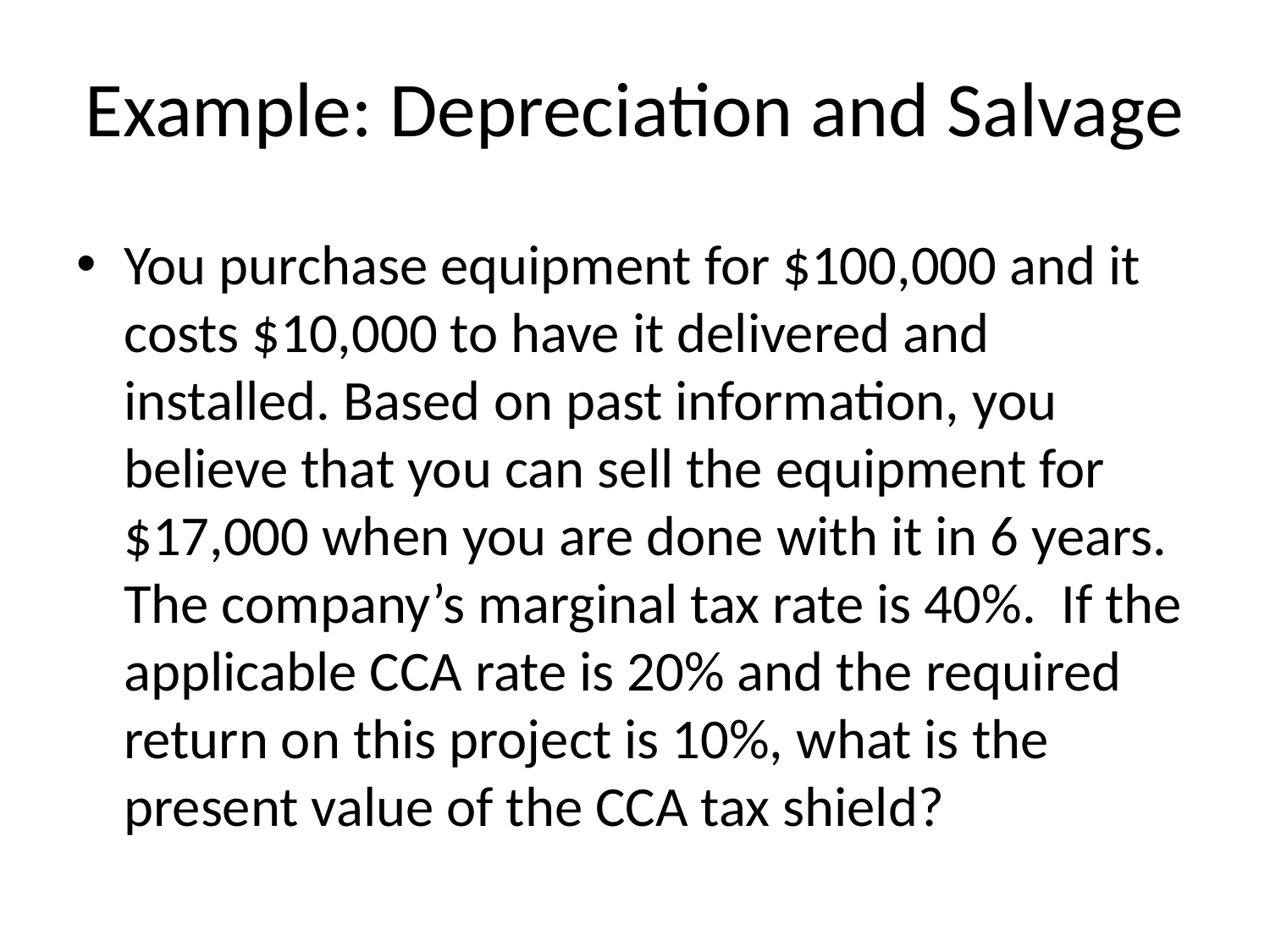

# Example: Depreciation and Salvage
You purchase equipment for $100,000 and it costs $10,000 to have it delivered and installed. Based on past information, you believe that you can sell the equipment for $17,000 when you are done with it in 6 years. The company’s marginal tax rate is 40%.  If the applicable CCA rate is 20% and the required return on this project is 10%, what is the present value of the CCA tax shield?